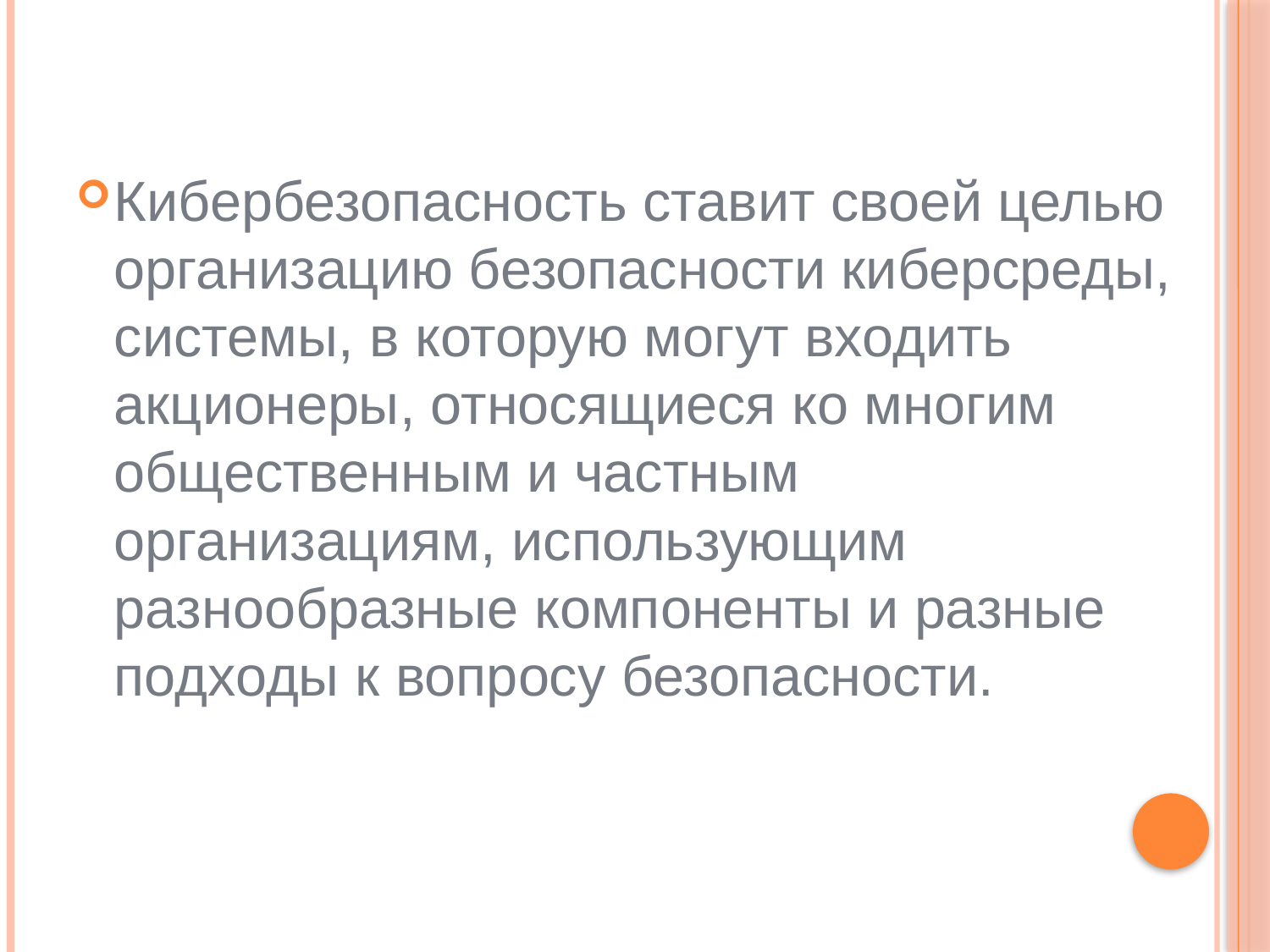

#
Кибербезопасность ставит своей целью организацию безопасности киберсреды, системы, в которую могут входить акционеры, относящиеся ко многим общественным и частным организациям, использующим разнообразные компоненты и разные подходы к вопросу безопасности.